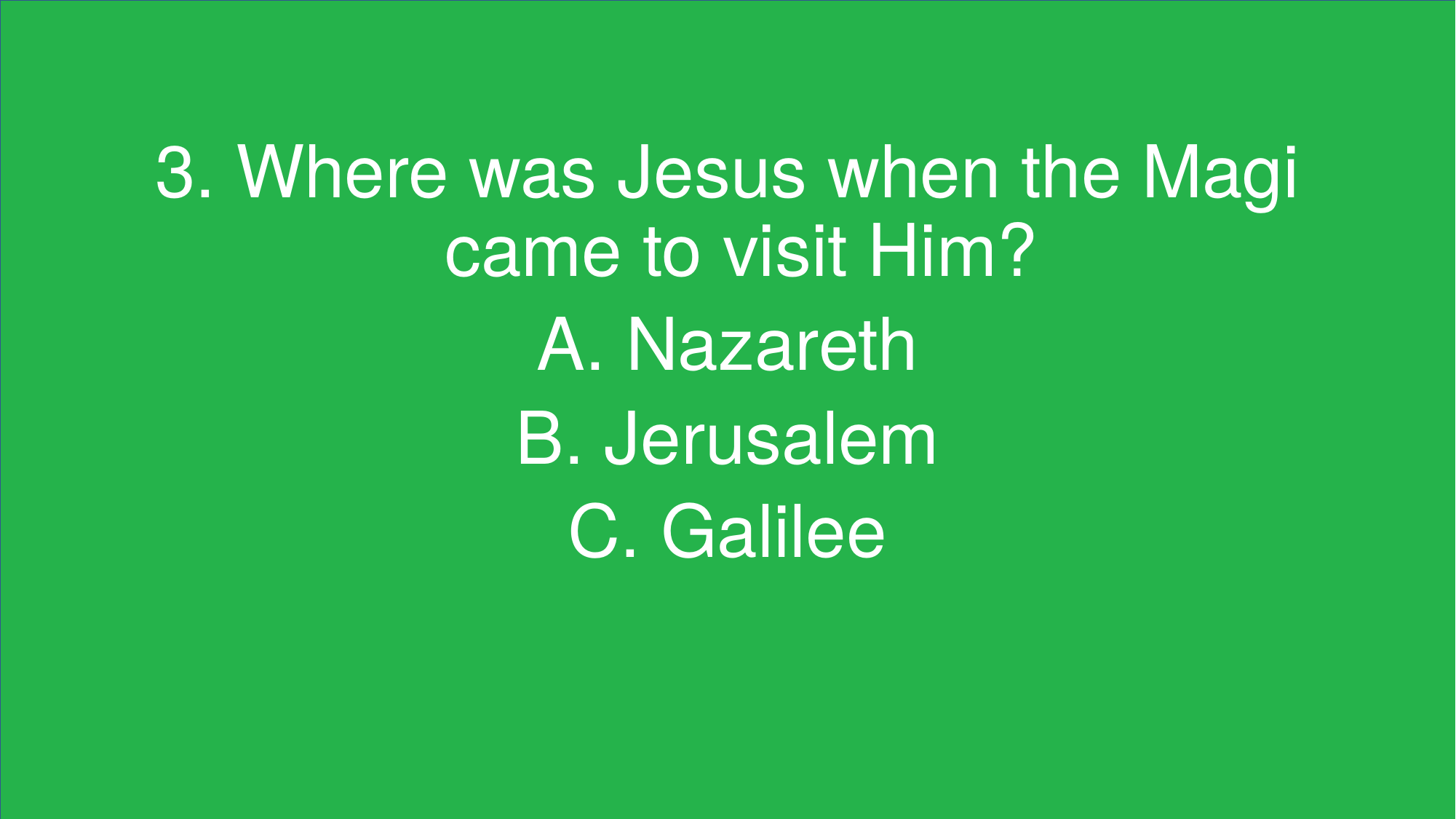

3. Where was Jesus when the Magi came to visit Him?
A. Nazareth
B. Jerusalem
C. Galilee